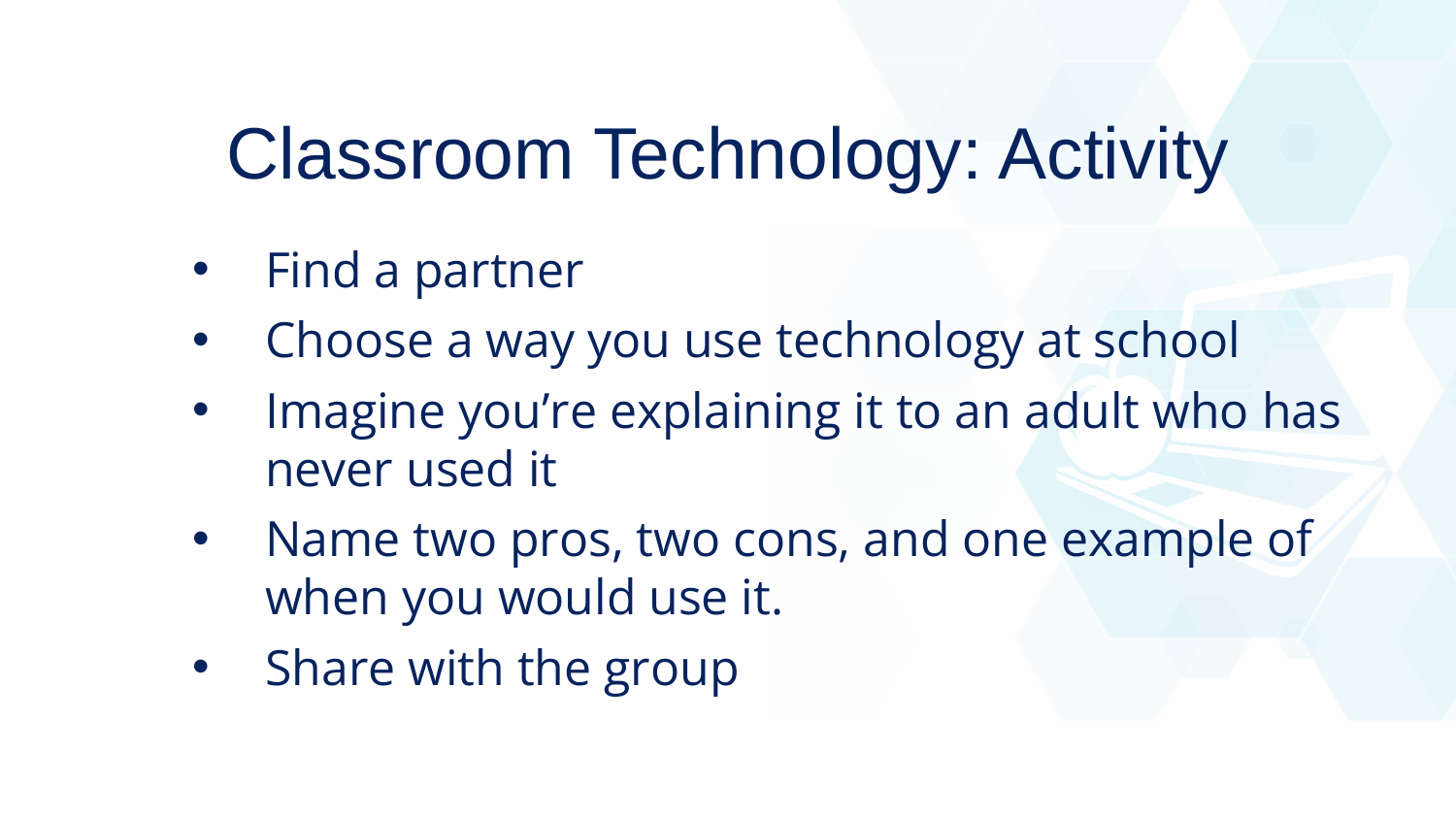

Classroom Technology: Activity
Find a partner
Choose a way you use technology at school
Imagine you’re explaining it to an adult who has never used it
Name two pros, two cons, and one example of when you would use it.
Share with the group